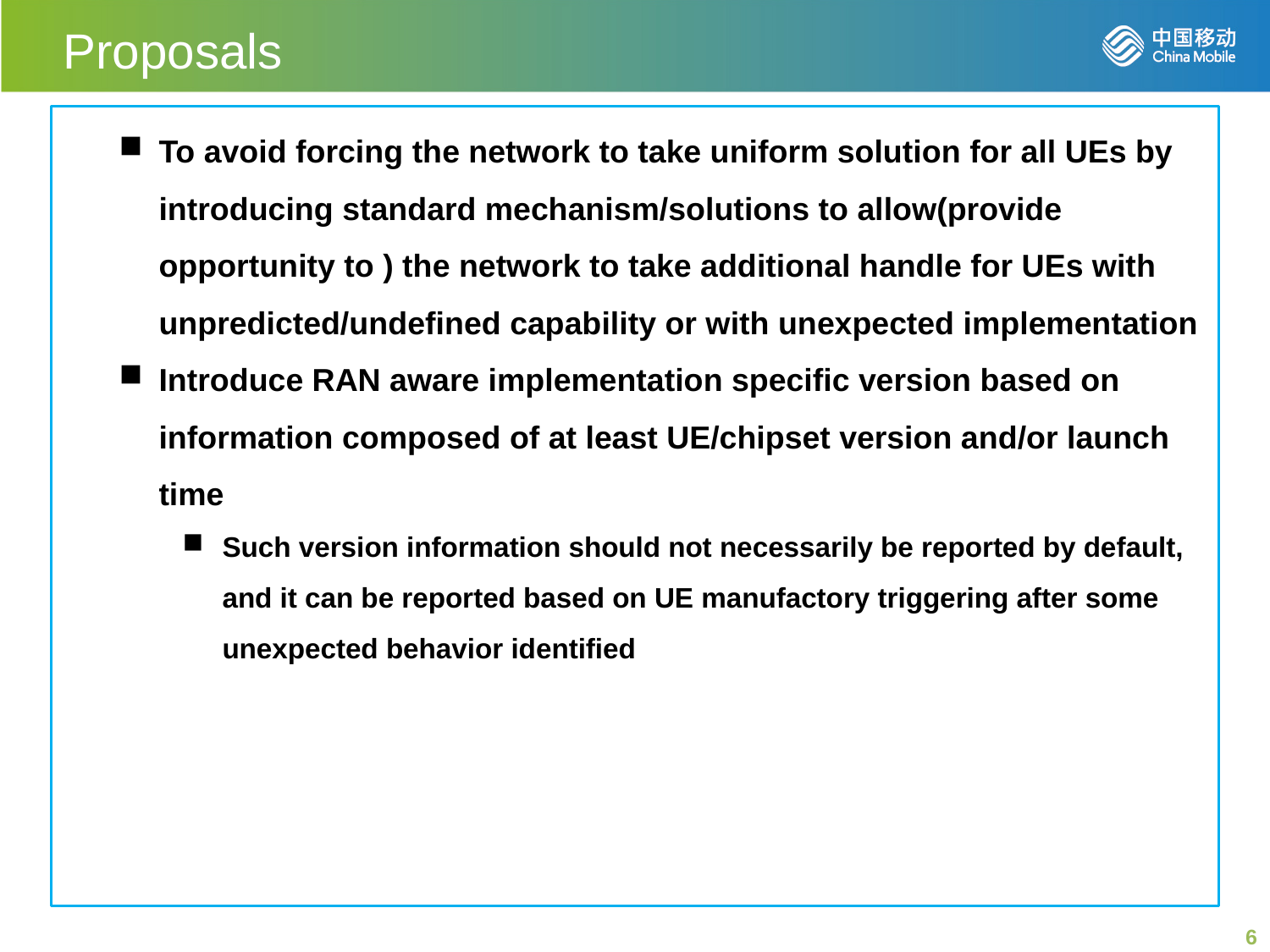

Proposals
To avoid forcing the network to take uniform solution for all UEs by introducing standard mechanism/solutions to allow(provide opportunity to ) the network to take additional handle for UEs with unpredicted/undefined capability or with unexpected implementation
Introduce RAN aware implementation specific version based on information composed of at least UE/chipset version and/or launch time
Such version information should not necessarily be reported by default, and it can be reported based on UE manufactory triggering after some unexpected behavior identified